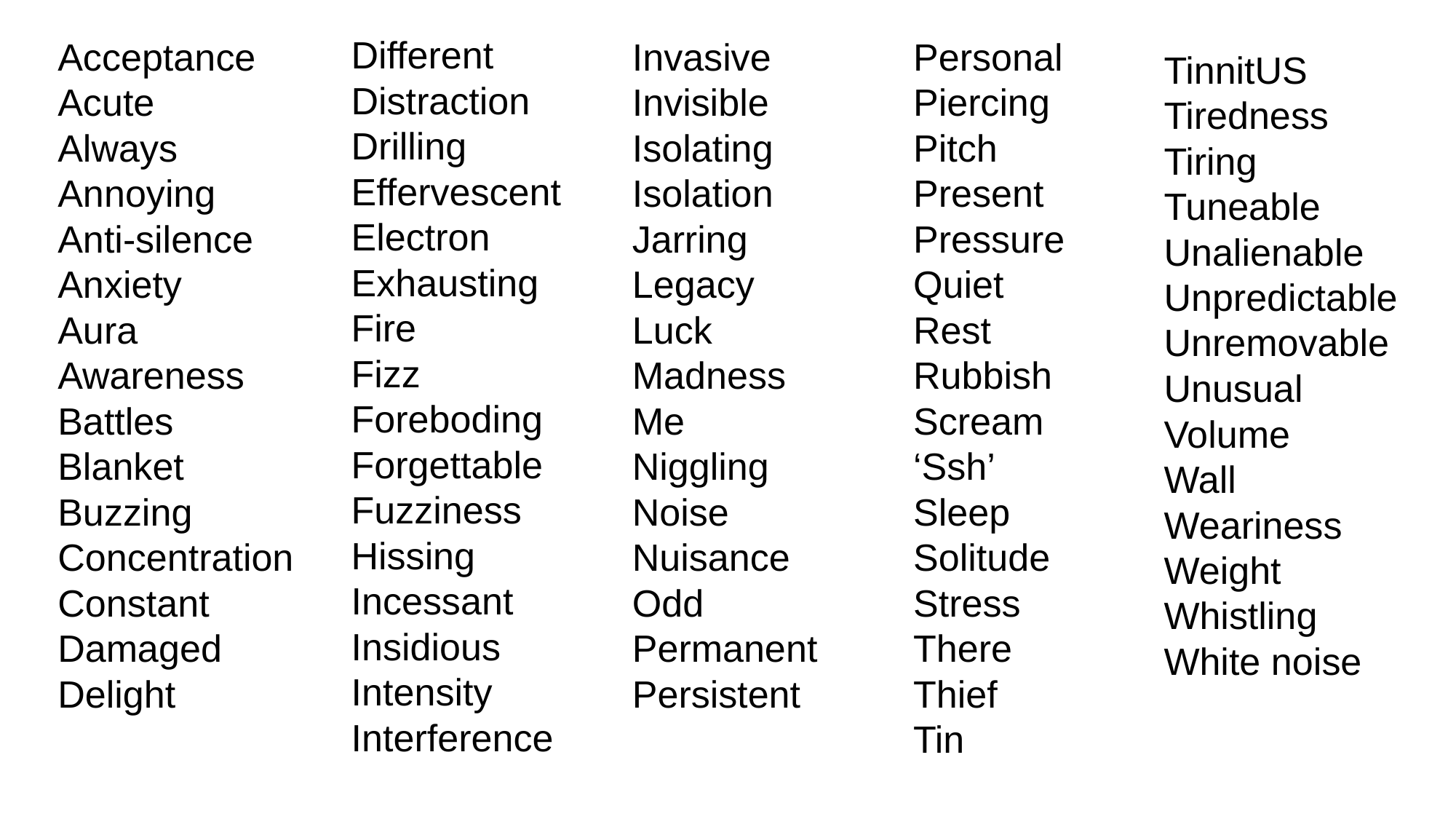

Different
Distraction
Drilling
Effervescent
Electron
Exhausting
Fire
Fizz
Foreboding
Forgettable
Fuzziness
Hissing
Incessant
Insidious
Intensity
Interference

Personal
Piercing
Pitch
Present
Pressure
Quiet
Rest
Rubbish
Scream
‘Ssh’
Sleep
Solitude
Stress
There
Thief
Tin

Invasive
Invisible
Isolating
Isolation
Jarring
Legacy
Luck
Madness
Me
Niggling
Noise
Nuisance
Odd
Permanent
Persistent

Acceptance
Acute
Always
Annoying
Anti-silence
Anxiety
Aura
Awareness
Battles
Blanket
Buzzing
Concentration
Constant
Damaged
Delight
TinnitUS
Tiredness
Tiring
Tuneable
Unalienable
Unpredictable
Unremovable
Unusual
Volume
Wall
Weariness
Weight
Whistling
White noise